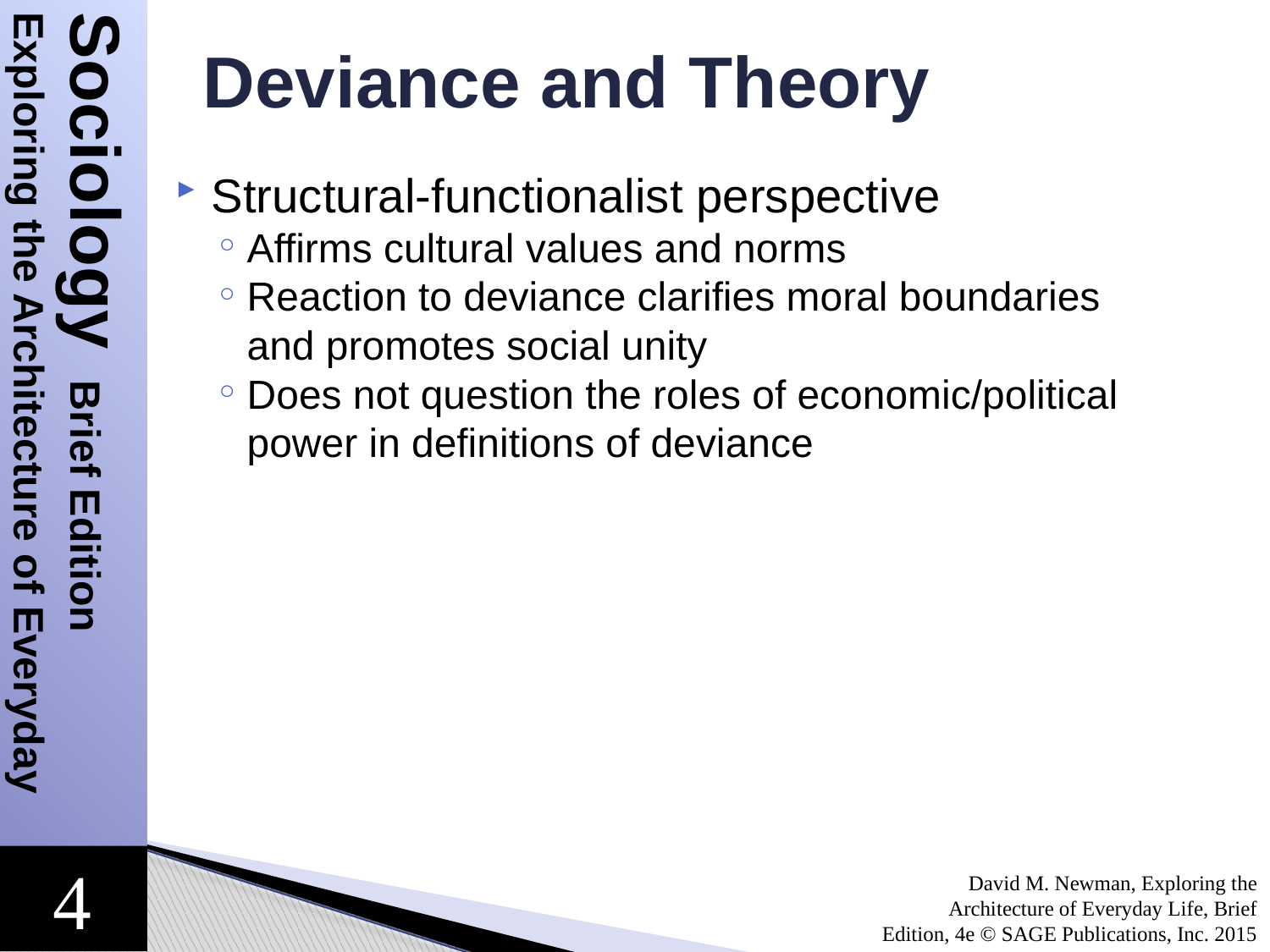

# Deviance and Theory
Structural-functionalist perspective
Affirms cultural values and norms
Reaction to deviance clarifies moral boundaries and promotes social unity
Does not question the roles of economic/political power in definitions of deviance
David M. Newman, Exploring the Architecture of Everyday Life, Brief Edition, 4e © SAGE Publications, Inc. 2015